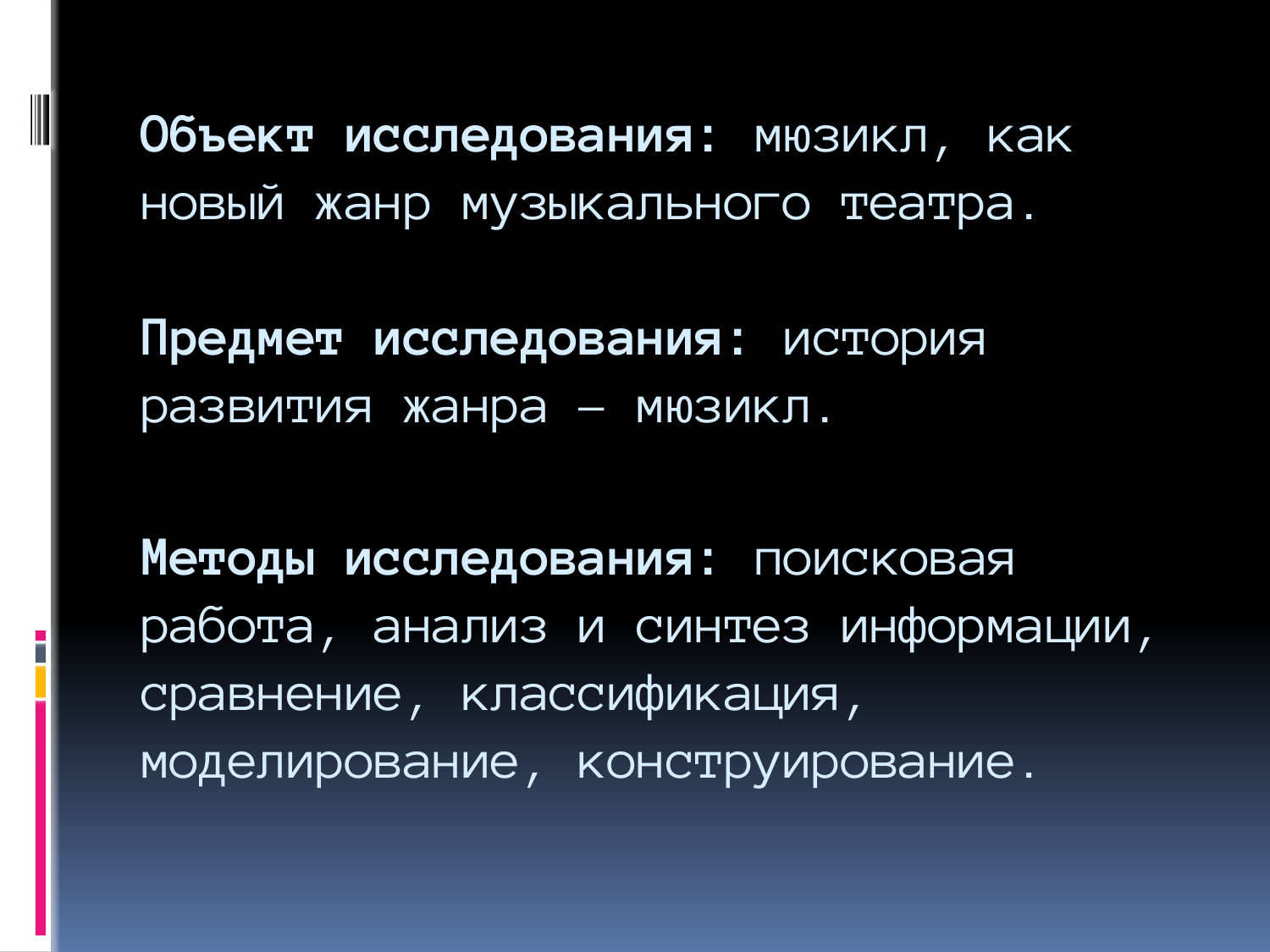

# Объект исследования: мюзикл, как новый жанр музыкального театра. Предмет исследования: история развития жанра – мюзикл. Методы исследования: поисковая работа, анализ и синтез информации, сравнение, классификация, моделирование, конструирование.